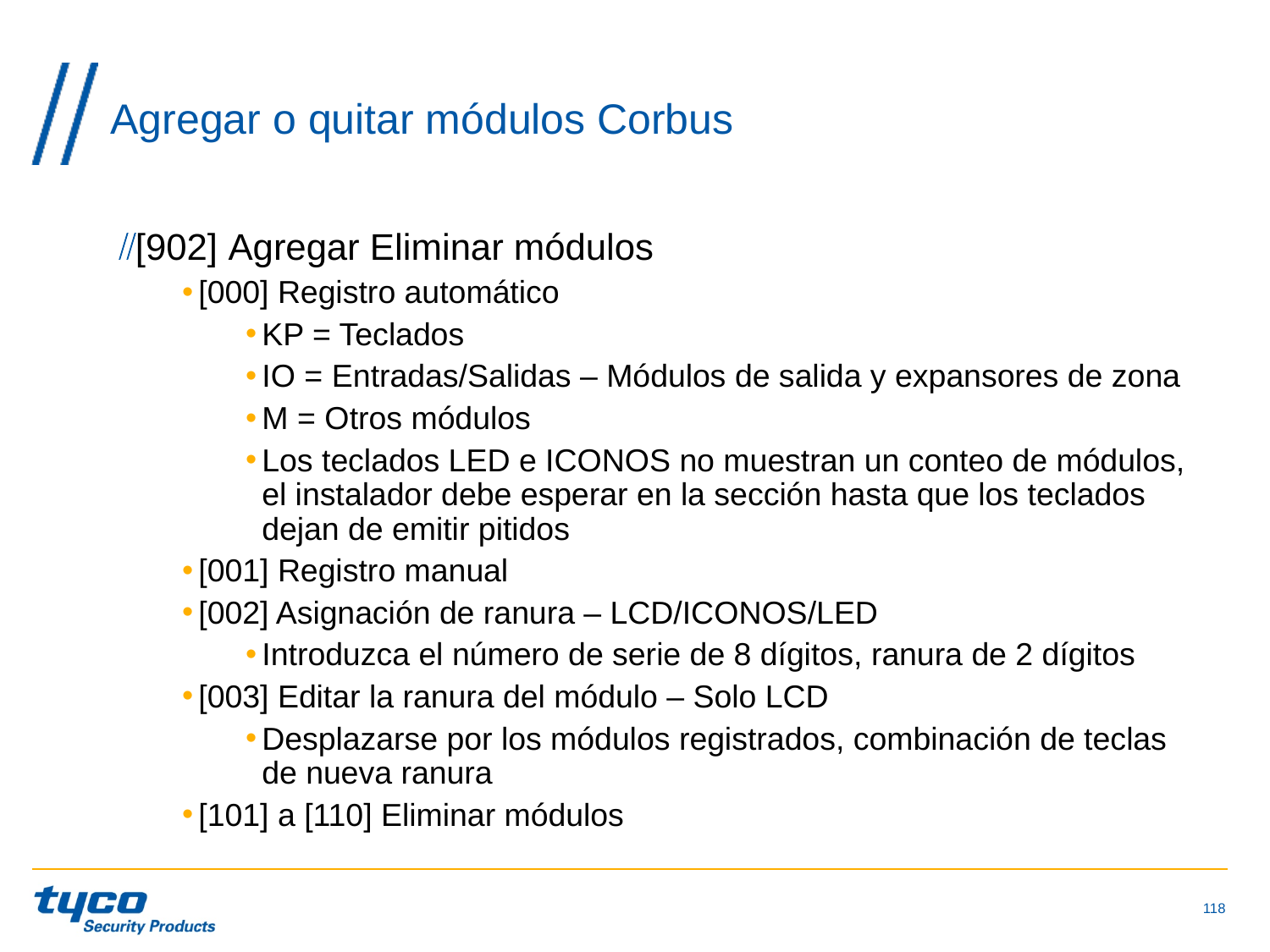

# Agregar o quitar módulos Corbus
[902] Agregar Eliminar módulos
[000] Registro automático
KP = Teclados
IO = Entradas/Salidas – Módulos de salida y expansores de zona
M = Otros módulos
Los teclados LED e ICONOS no muestran un conteo de módulos, el instalador debe esperar en la sección hasta que los teclados dejan de emitir pitidos
[001] Registro manual
[002] Asignación de ranura – LCD/ICONOS/LED
Introduzca el número de serie de 8 dígitos, ranura de 2 dígitos
[003] Editar la ranura del módulo – Solo LCD
Desplazarse por los módulos registrados, combinación de teclas de nueva ranura
[101] a [110] Eliminar módulos
118